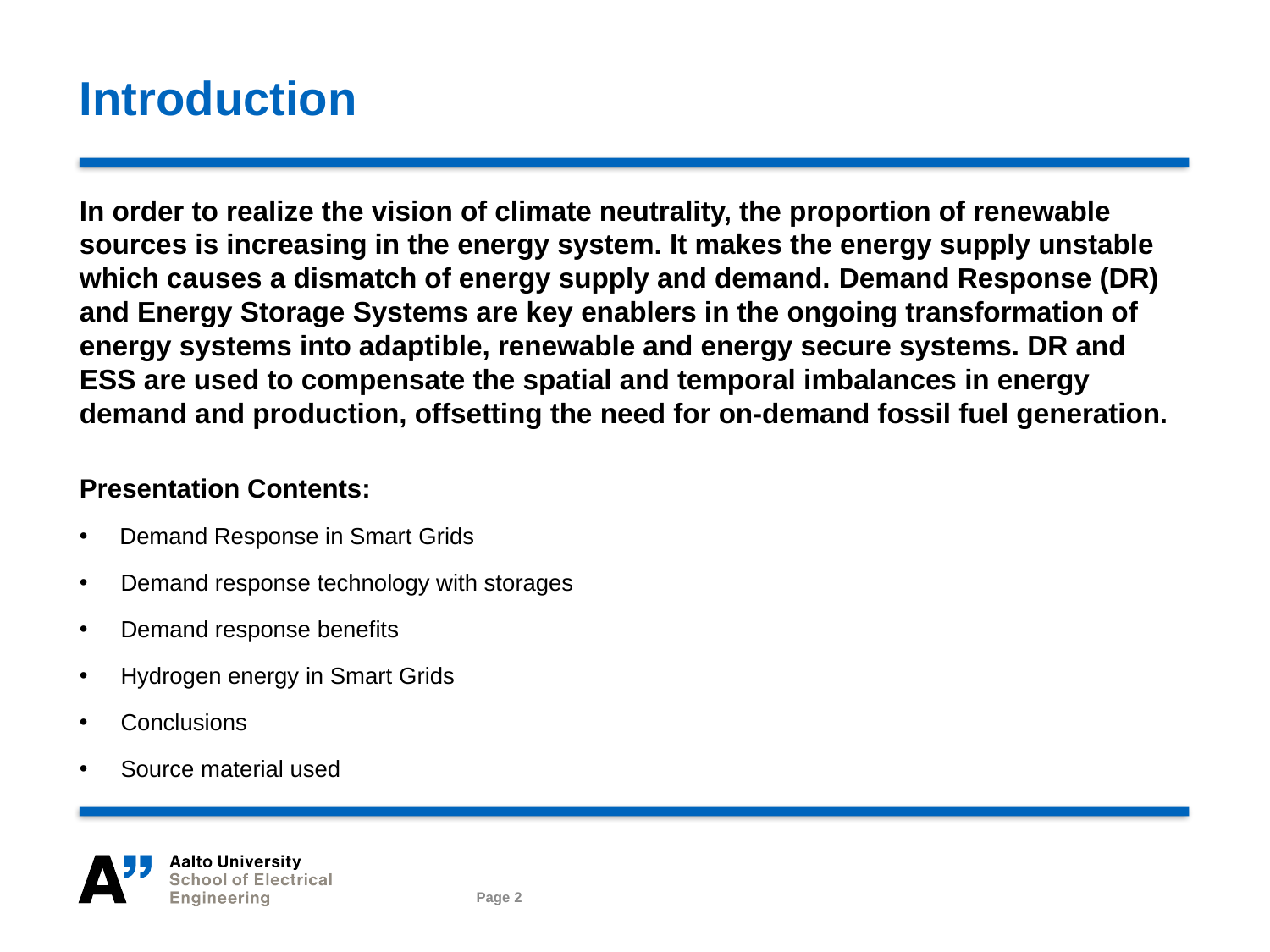

# Introduction
In order to realize the vision of climate neutrality, the proportion of renewable sources is increasing in the energy system. It makes the energy supply unstable which causes a dismatch of energy supply and demand. Demand Response (DR) and Energy Storage Systems are key enablers in the ongoing transformation of energy systems into adaptible, renewable and energy secure systems. DR and ESS are used to compensate the spatial and temporal imbalances in energy demand and production, offsetting the need for on-demand fossil fuel generation.

Presentation Contents:
Demand Response in Smart Grids
Demand response technology with storages
Demand response benefits
Hydrogen energy in Smart Grids
Conclusions
Source material used

Page 2